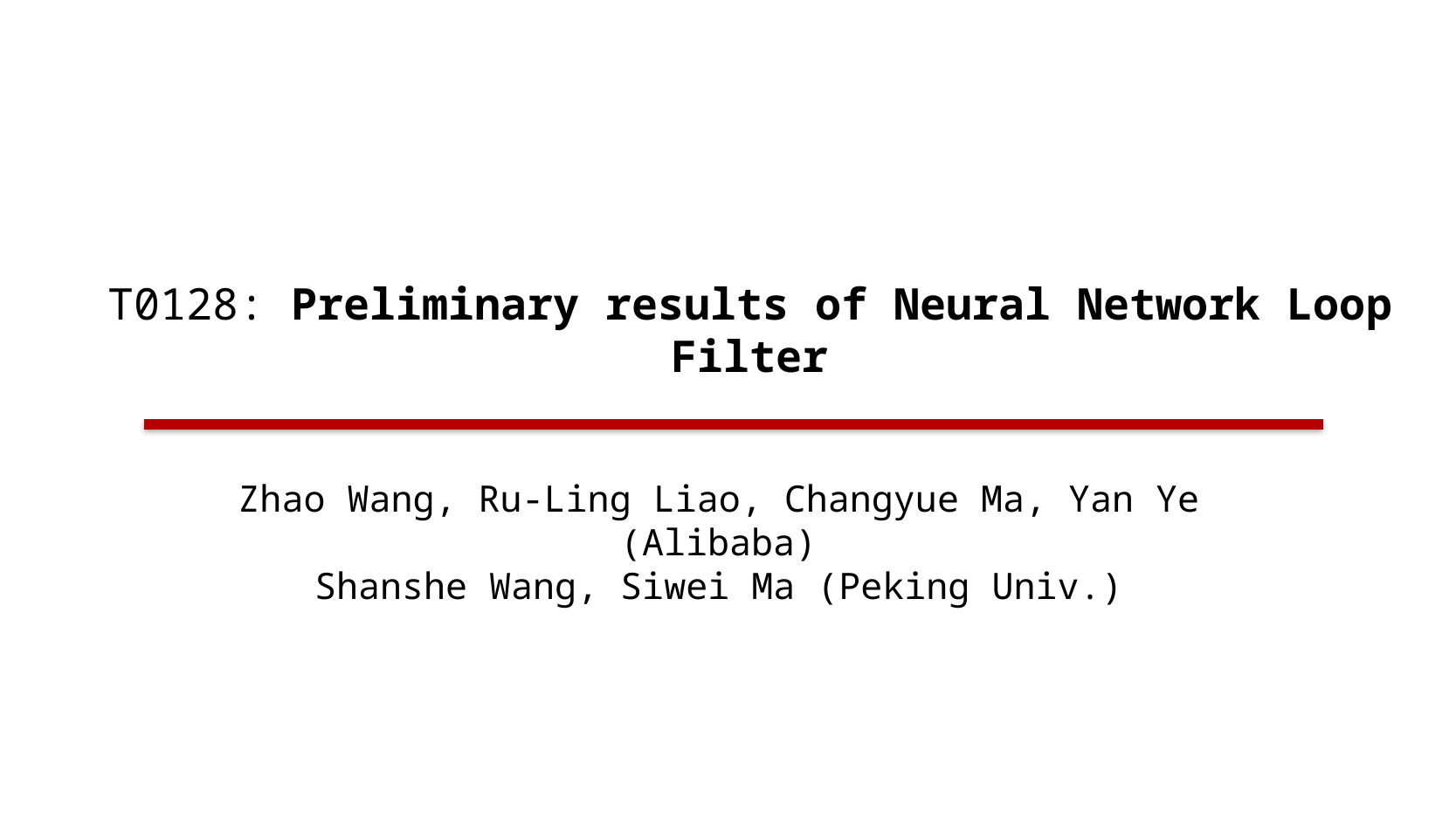

# T0128: Preliminary results of Neural Network Loop Filter
Zhao Wang, Ru-Ling Liao, Changyue Ma, Yan Ye (Alibaba)
Shanshe Wang, Siwei Ma (Peking Univ.)